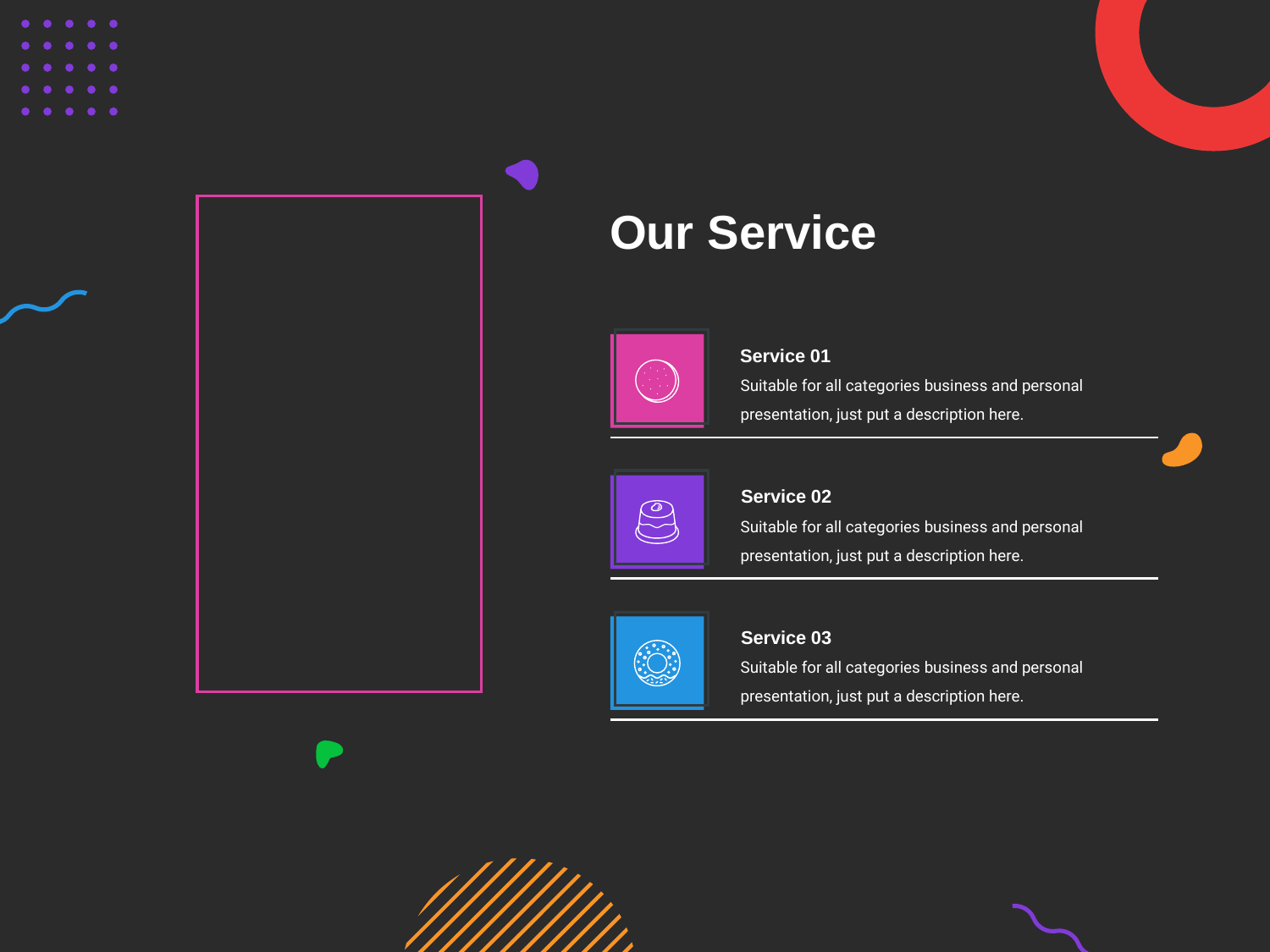

# Our Service

Service 01

Suitable for all categories business and personal presentation, just put a description here.

Service 02

Suitable for all categories business and personal presentation, just put a description here.

Service 03

Suitable for all categories business and personal presentation, just put a description here.